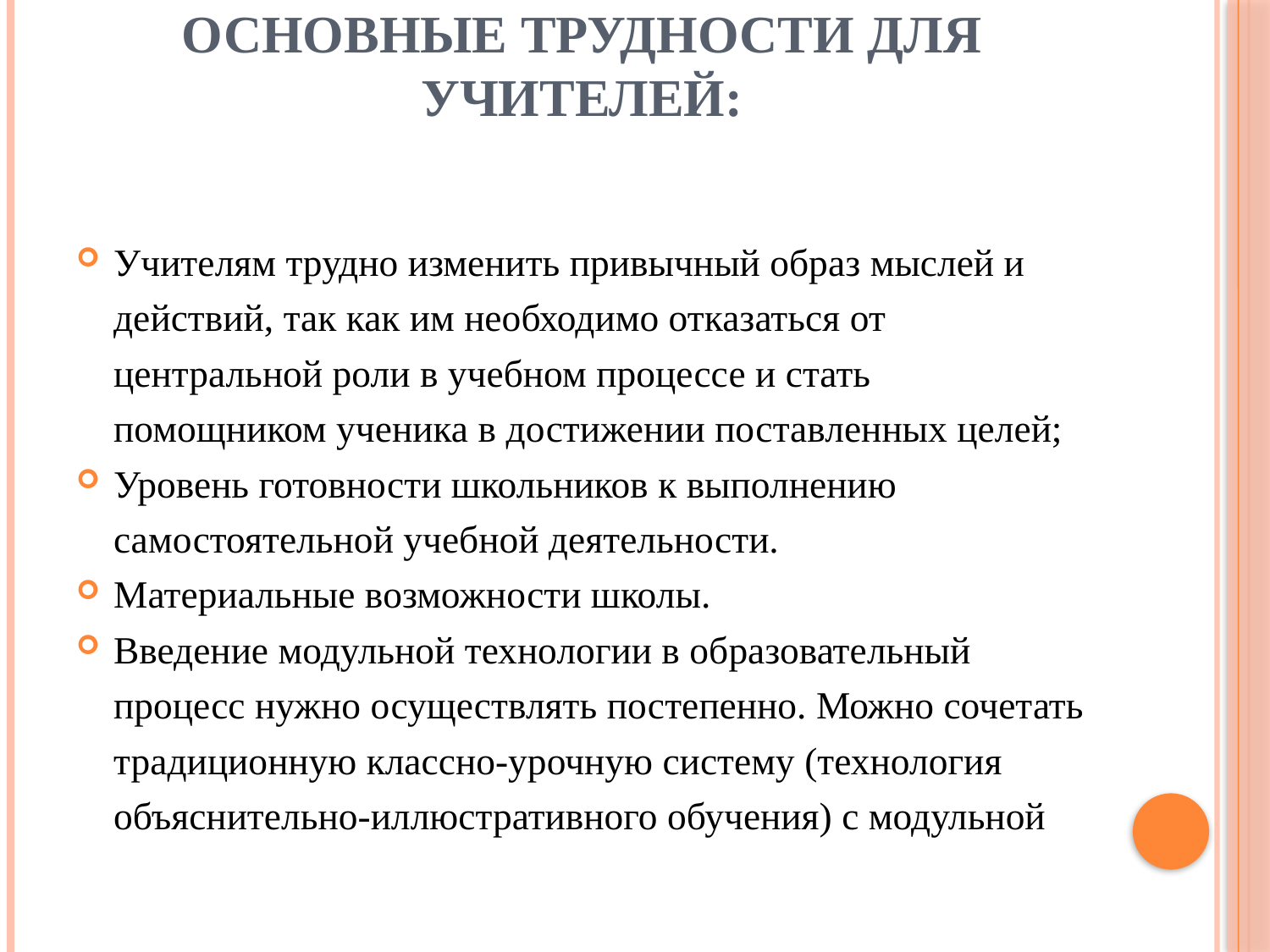

# Основные трудности для учителей:
Учителям трудно изменить привычный образ мыслей и действий, так как им необходимо отказаться от центральной роли в учебном процессе и стать помощником ученика в достижении поставленных целей;
Уровень готовности школьников к выполнению самостоятельной учебной деятельности.
Материальные возможности школы.
Введение модульной технологии в образовательный процесс нужно осуществлять постепенно. Можно сочетать традиционную классно-урочную систему (технология объяснительно-иллюстративного обучения) с модульной